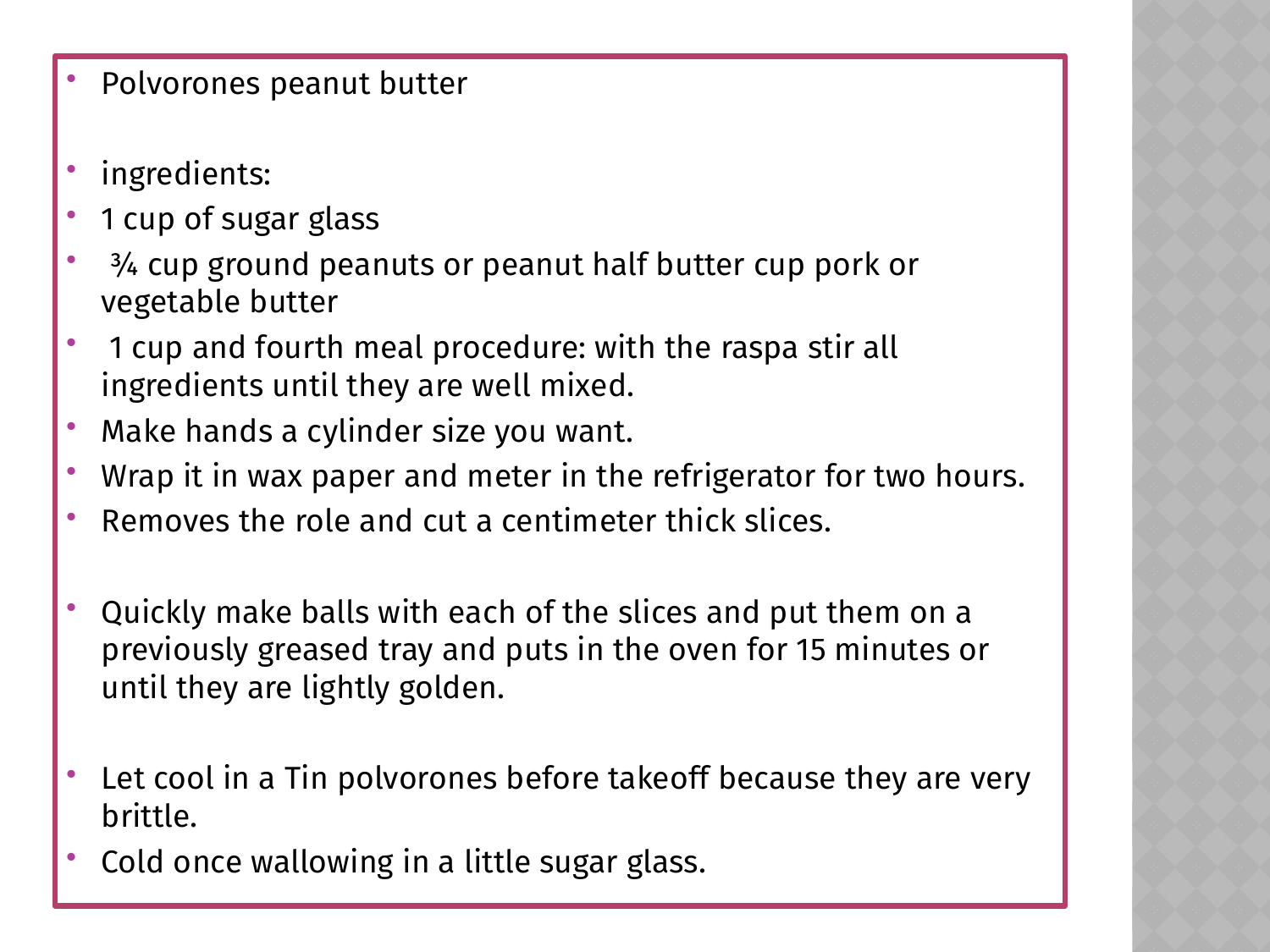

Polvorones peanut butter

ingredients:
1 cup of sugar glass
 ¾ cup ground peanuts or peanut half butter cup pork or vegetable butter
 1 cup and fourth meal procedure: with the raspa stir all ingredients until they are well mixed.
Make hands a cylinder size you want.
Wrap it in wax paper and meter in the refrigerator for two hours.
Removes the role and cut a centimeter thick slices.

Quickly make balls with each of the slices and put them on a previously greased tray and puts in the oven for 15 minutes or until they are lightly golden.

Let cool in a Tin polvorones before takeoff because they are very brittle.
Cold once wallowing in a little sugar glass.